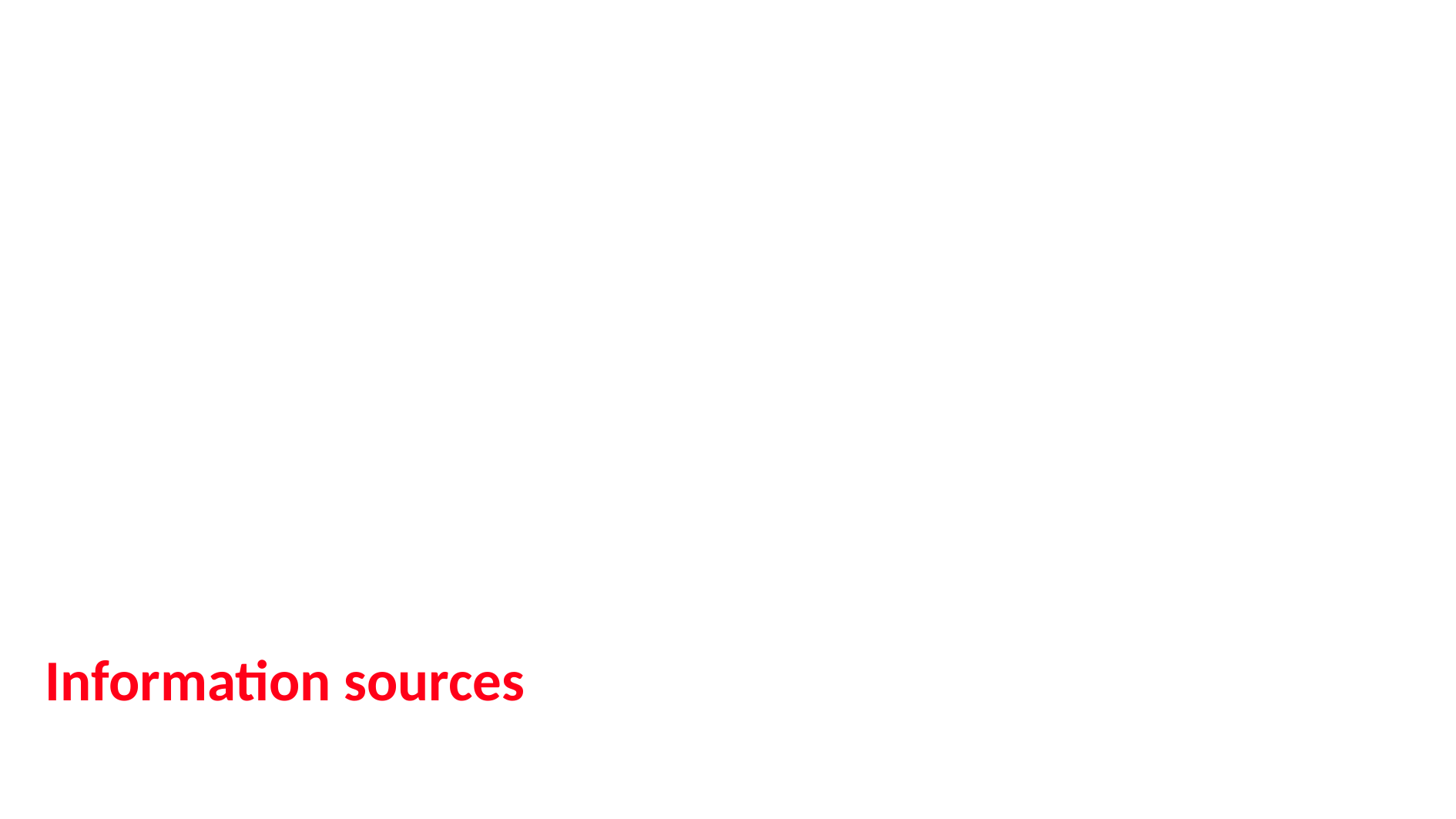

Where do we find out about big issues like climate change?
Information sources
4